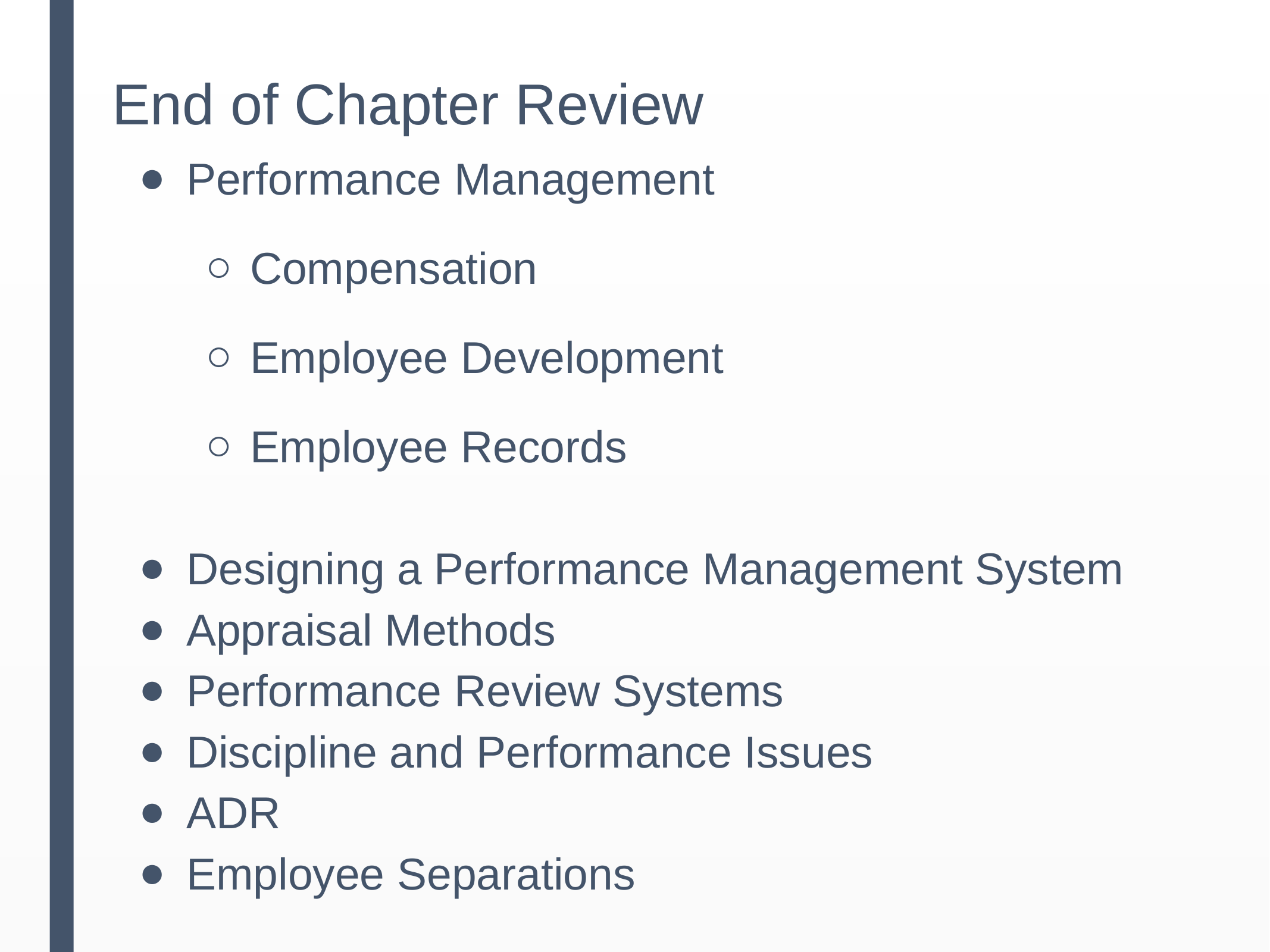

# End of Chapter Review
Performance Management
Compensation
Employee Development
Employee Records

Designing a Performance Management System
Appraisal Methods
Performance Review Systems
Discipline and Performance Issues
ADR
Employee Separations